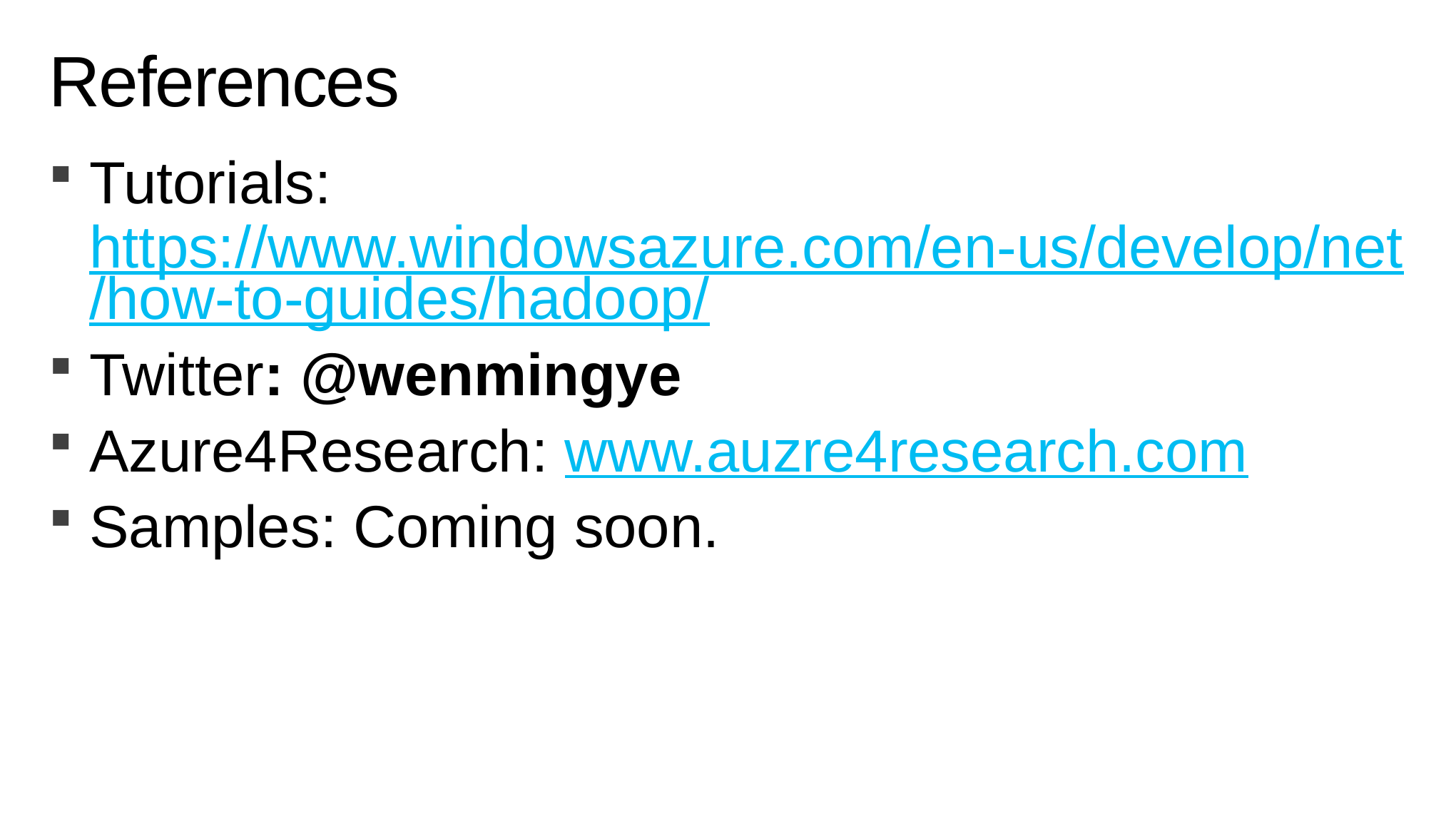

# References
Tutorials:  https://www.windowsazure.com/en-us/develop/net/how-to-guides/hadoop/
Twitter: @wenmingye
Azure4Research: www.auzre4research.com
Samples: Coming soon.